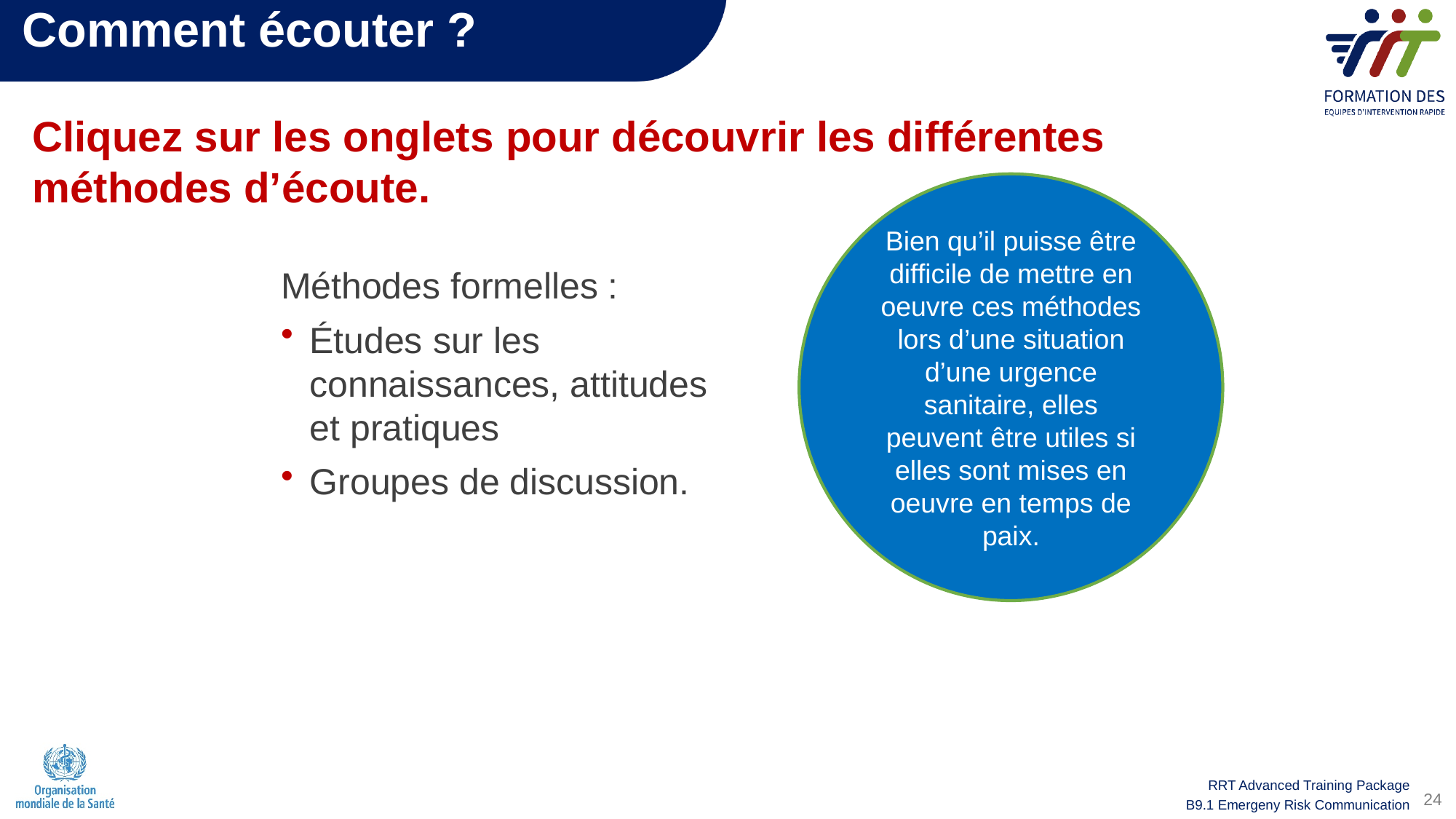

Comment écouter ?
Cliquez sur les onglets pour découvrir les différentes méthodes d’écoute.

Bien qu’il puisse être difficile de mettre en oeuvre ces méthodes lors d’une situation d’une urgence sanitaire, elles peuvent être utiles si elles sont mises en oeuvre en temps de paix.
Méthodes formelles :
Études sur les connaissances, attitudes et pratiques
Groupes de discussion.

24